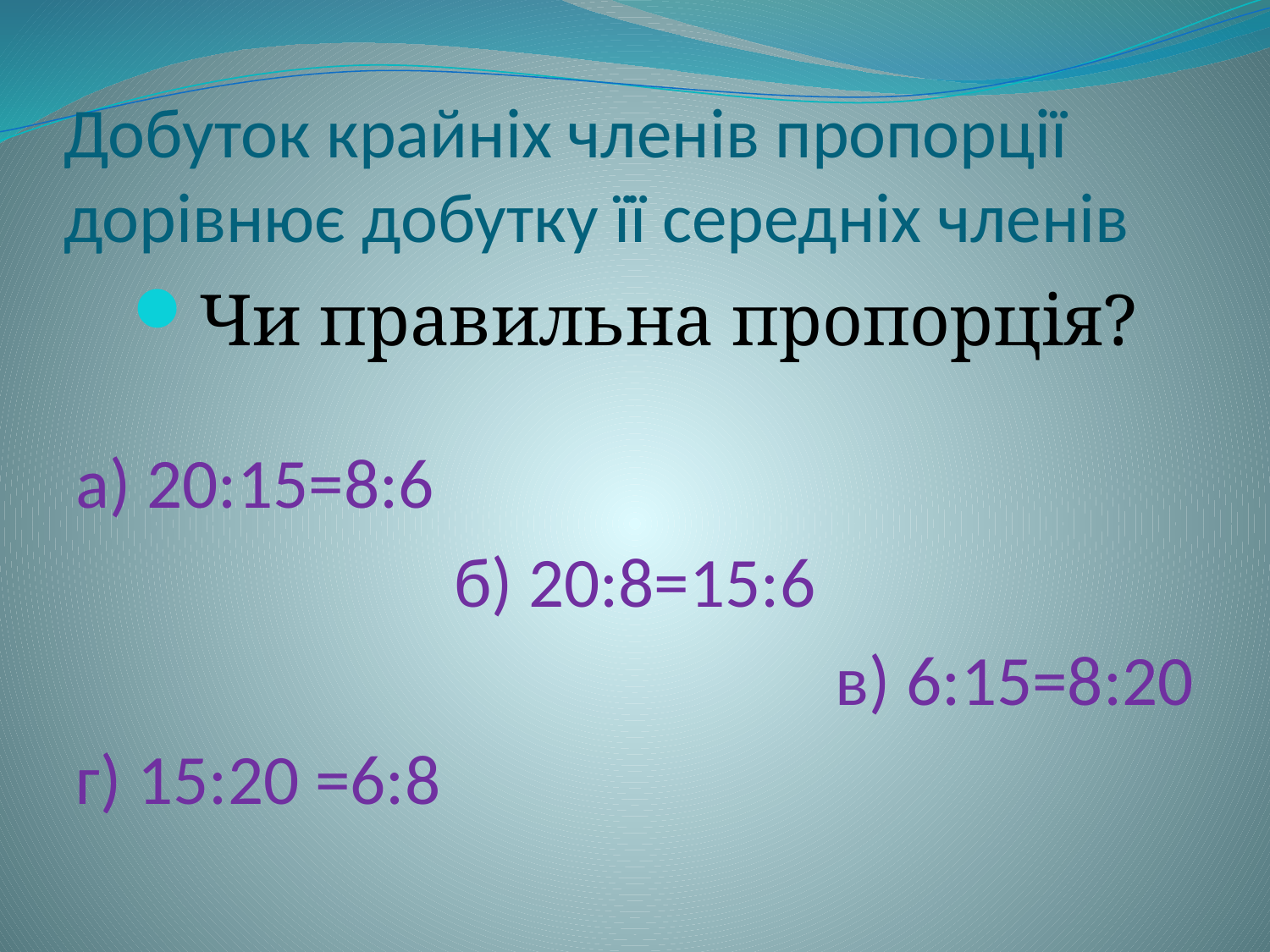

# Добуток крайніх членів пропорції дорівнює добутку її середніх членів
Чи правильна пропорція?

а) 20:15=8:6
б) 20:8=15:6
в) 6:15=8:20
г) 15:20 =6:8